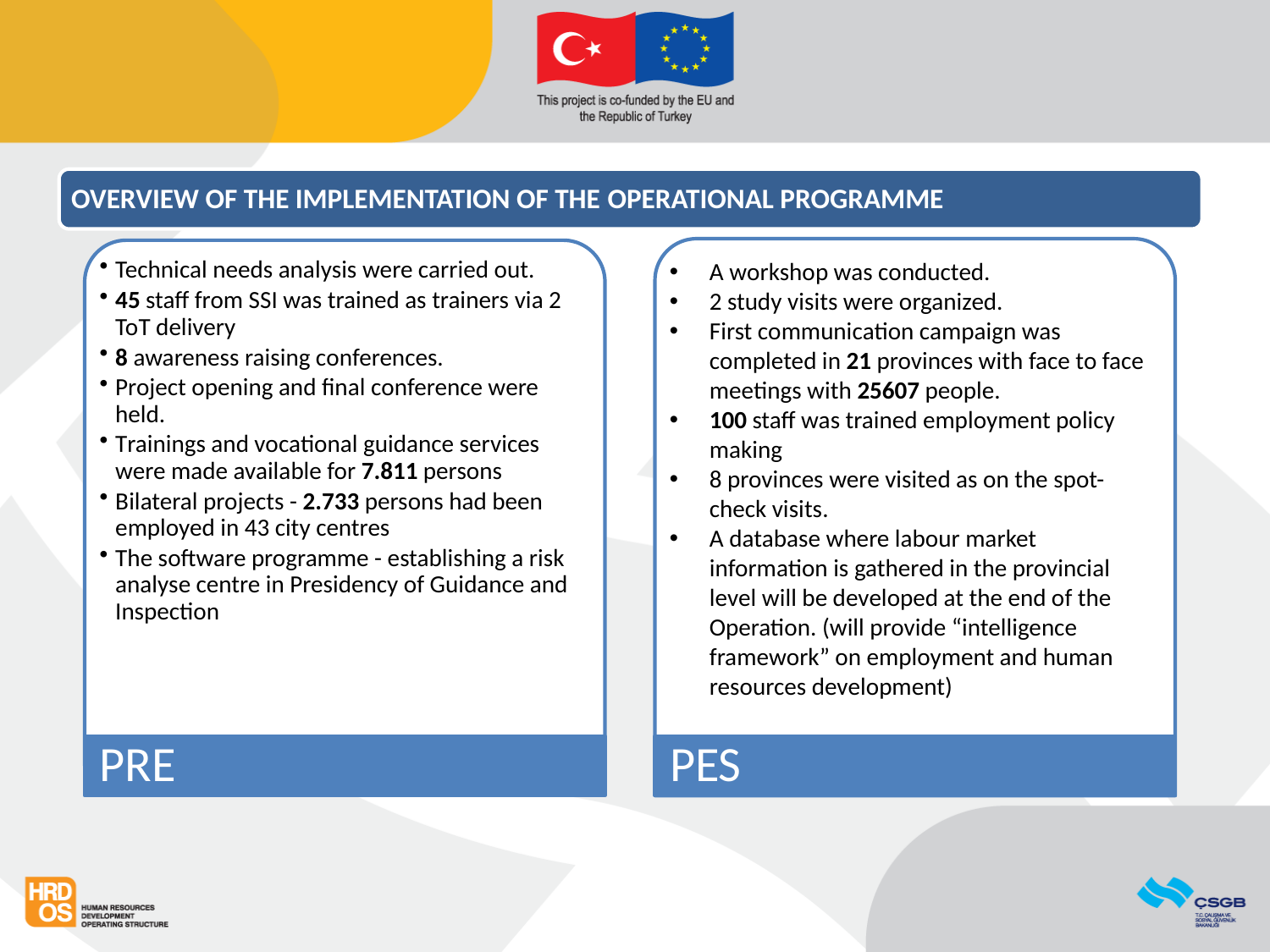

#

OVERVIEW OF THE IMPLEMENTATION OF THE OPERATIONAL PROGRAMME

A workshop was conducted.
2 study visits were organized.
First communication campaign was  completed in 21 provinces with face to face meetings with 25607 people.
100 staff was trained employment policy making
8 provinces were visited as on the spot-check visits.
A database where labour market information is gathered in the provincial level will be developed at the end of the Operation. (will provide “intelligence framework” on employment and human resources development)

Technical needs analysis were carried out.
45 staff from SSI was trained as trainers via 2 ToT delivery
8 awareness raising conferences.
Project opening and final conference were held.
Trainings and vocational guidance services were made available for 7.811 persons
Bilateral projects - 2.733 persons had been employed in 43 city centres
The software programme - establishing a risk analyse centre in Presidency of Guidance and Inspection

PRE

PES